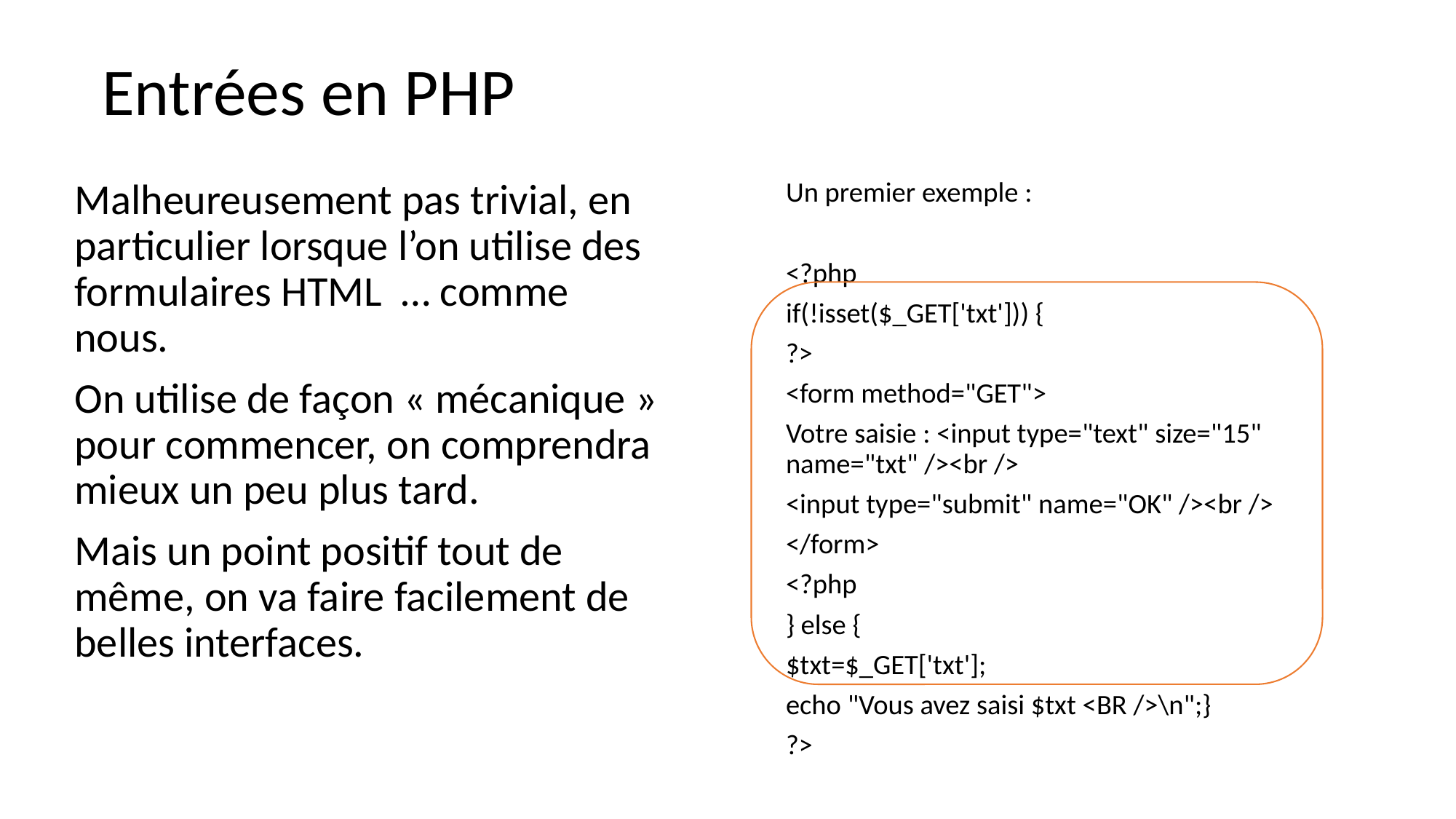

# Entrées en PHP
Malheureusement pas trivial, en particulier lorsque l’on utilise des formulaires HTML  … comme nous.
On utilise de façon « mécanique » pour commencer, on comprendra mieux un peu plus tard.
Mais un point positif tout de même, on va faire facilement de belles interfaces.

Un premier exemple :

<?php
if(!isset($_GET['txt'])) {
?>
<form method="GET">
Votre saisie : <input type="text" size="15" name="txt" /><br />
<input type="submit" name="OK" /><br />
</form>
<?php
} else {
$txt=$_GET['txt'];
echo "Vous avez saisi $txt <BR />\n";}
?>